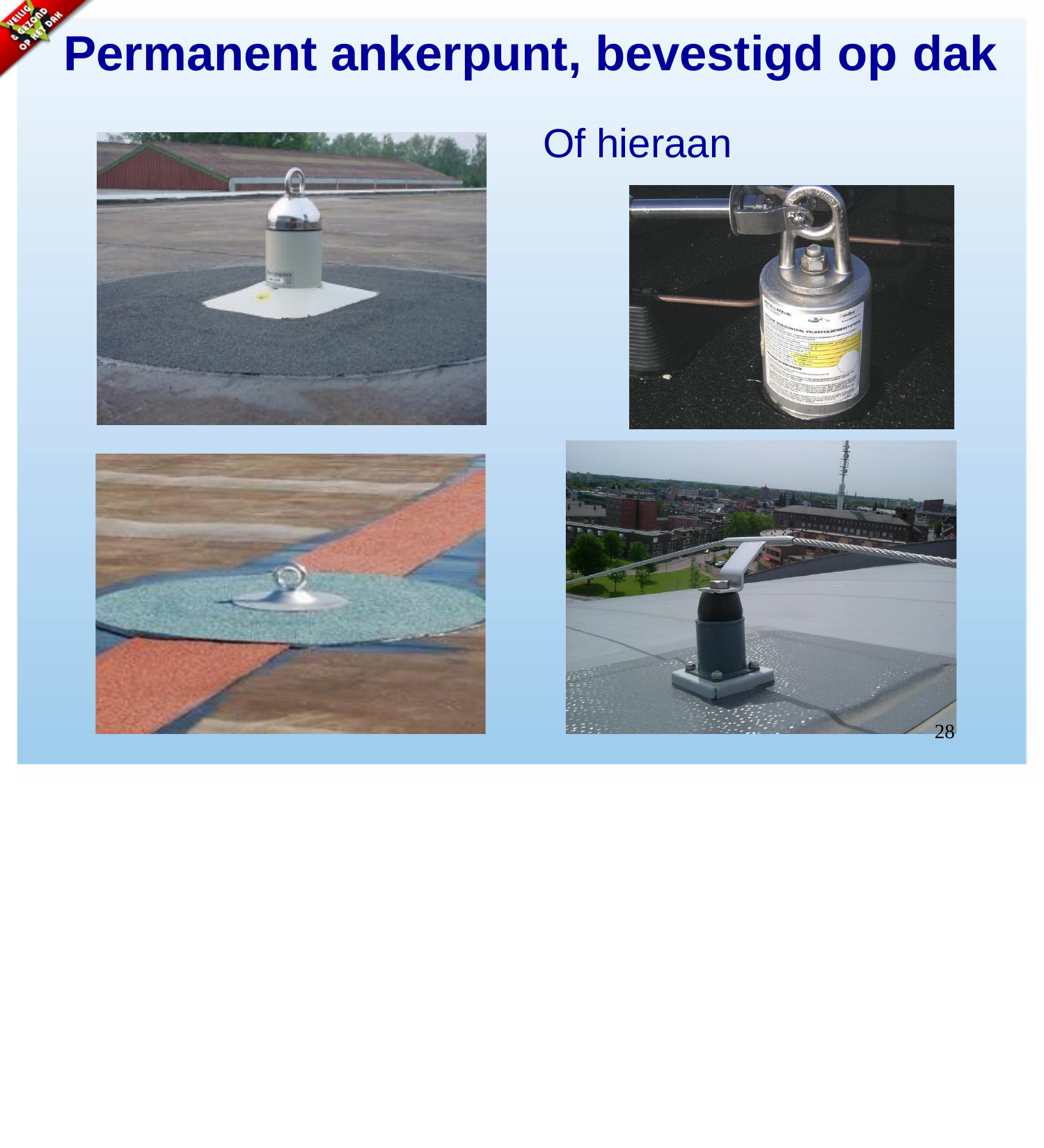

# Permanent ankerpunt, bevestigd op dak
Of hieraan

28